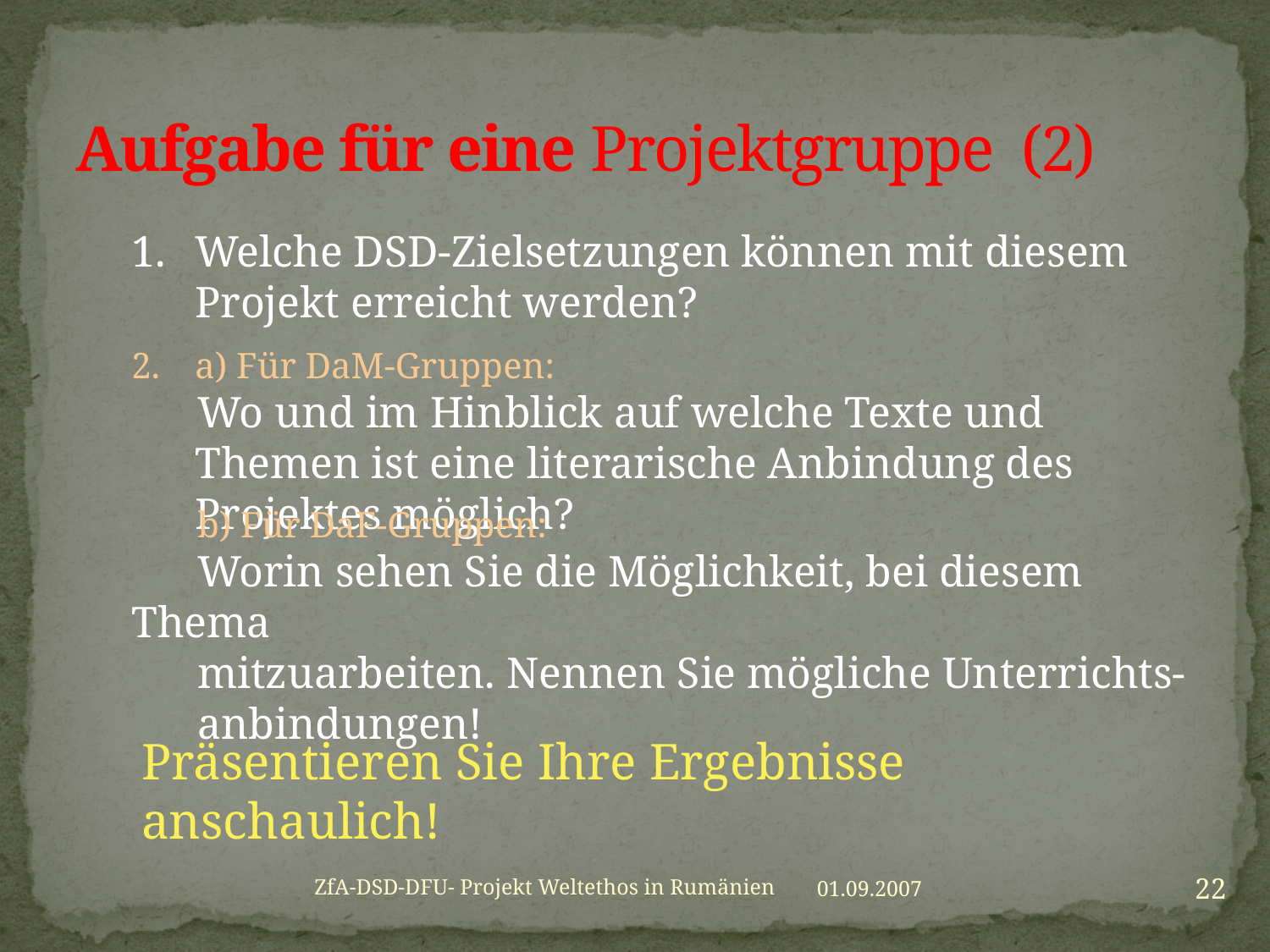

# Aufgabe für eine Projektgruppe  (2)
Welche DSD-Zielsetzungen können mit diesem Projekt erreicht werden?
a) Für DaM-Gruppen:
      Wo und im Hinblick auf welche Texte und Themen ist eine literarische Anbindung des Projektes möglich?
        b) Für DaF-Gruppen:
        Worin sehen Sie die Möglichkeit, bei diesem Thema
      mitzuarbeiten. Nennen Sie mögliche Unterrichts-
      anbindungen!
Präsentieren Sie Ihre Ergebnisse anschaulich!
22
ZfA-DSD-DFU- Projekt Weltethos in Rumänien
01.09.2007